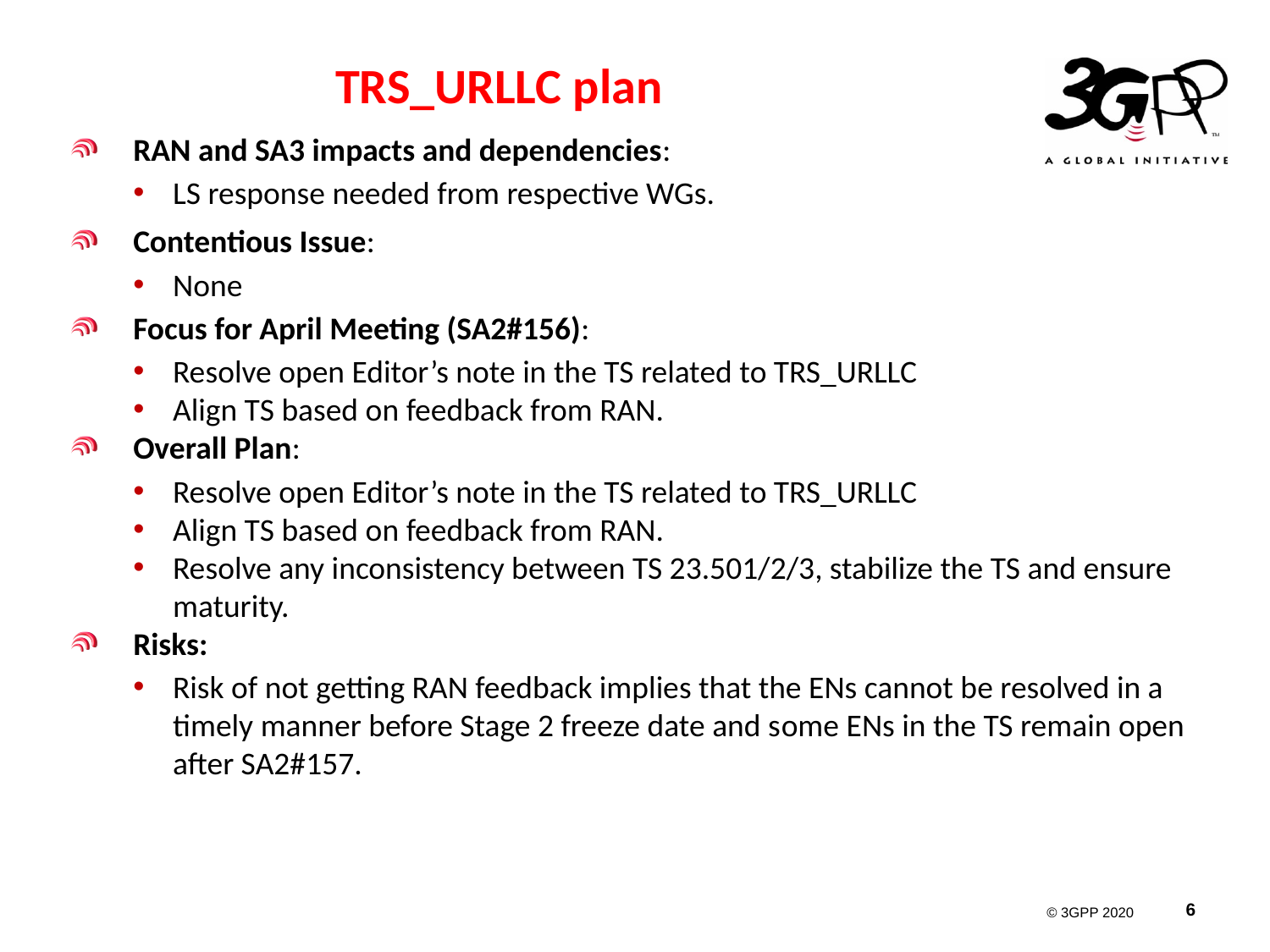

# TRS_URLLC plan
RAN and SA3 impacts and dependencies:
LS response needed from respective WGs.
Contentious Issue:
None
Focus for April Meeting (SA2#156):
Resolve open Editor’s note in the TS related to TRS_URLLC
Align TS based on feedback from RAN.
Overall Plan:
Resolve open Editor’s note in the TS related to TRS_URLLC
Align TS based on feedback from RAN.
Resolve any inconsistency between TS 23.501/2/3, stabilize the TS and ensure maturity.
Risks:
Risk of not getting RAN feedback implies that the ENs cannot be resolved in a timely manner before Stage 2 freeze date and some ENs in the TS remain open after SA2#157.